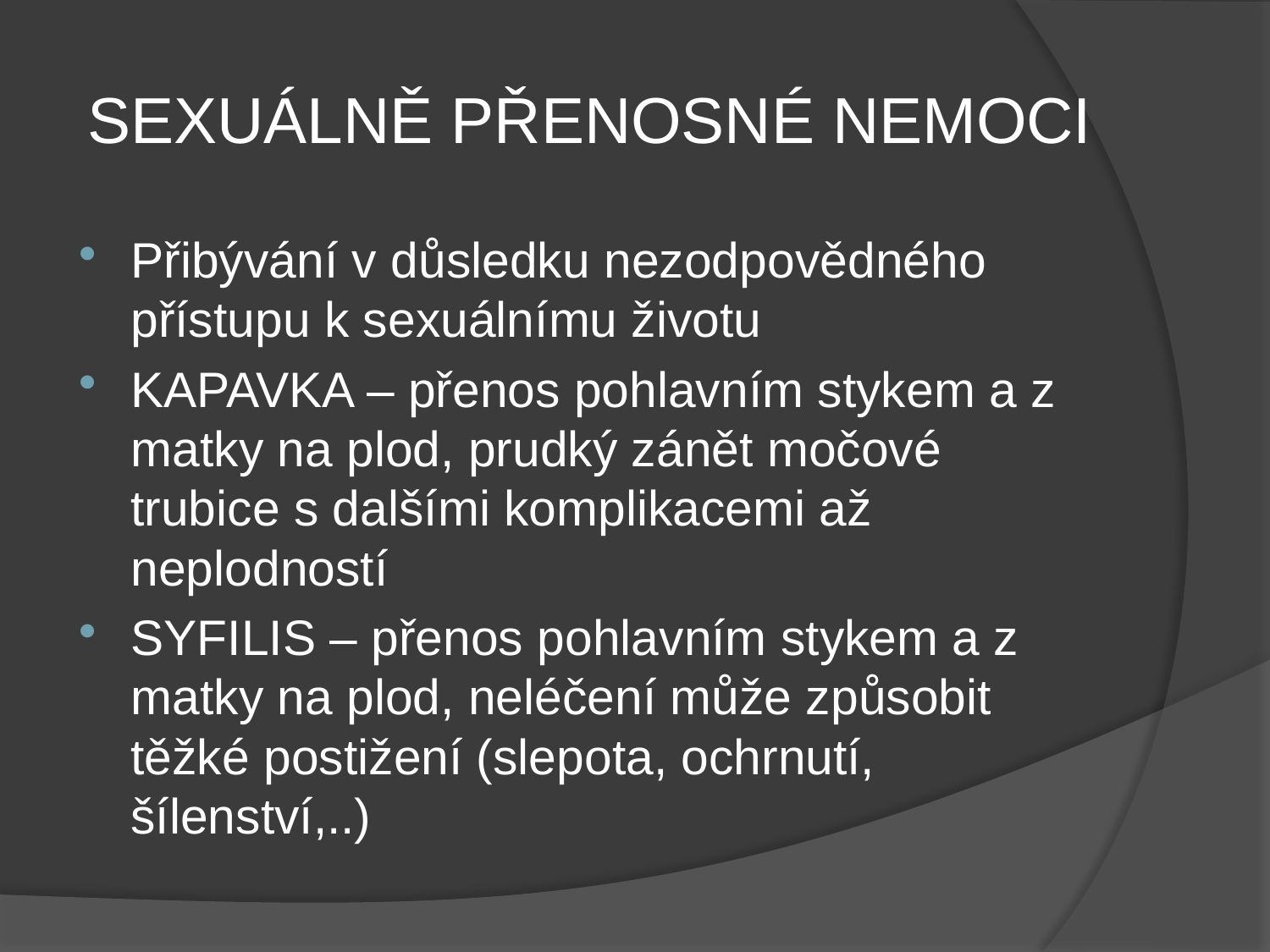

# SEXUÁLNĚ PŘENOSNÉ NEMOCI
Přibývání v důsledku nezodpovědného přístupu k sexuálnímu životu
KAPAVKA – přenos pohlavním stykem a z matky na plod, prudký zánět močové trubice s dalšími komplikacemi až neplodností
SYFILIS – přenos pohlavním stykem a z matky na plod, neléčení může způsobit těžké postižení (slepota, ochrnutí, šílenství,..)